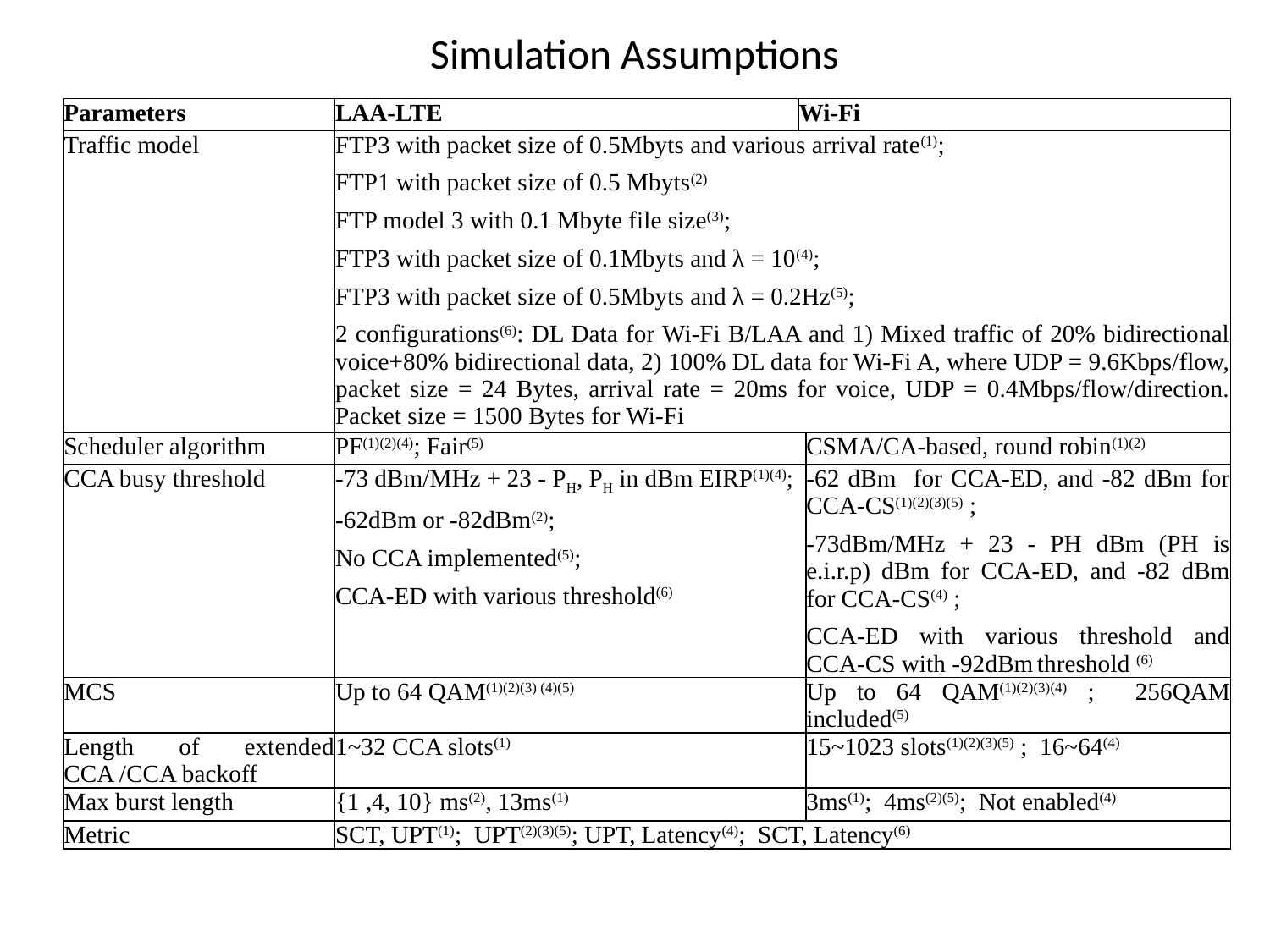

# Simulation Assumptions
| Parameters | LAA-LTE | Wi-Fi |  |
| --- | --- | --- | --- |
| Traffic model | FTP3 with packet size of 0.5Mbyts and various arrival rate(1); FTP1 with packet size of 0.5 Mbyts(2) FTP model 3 with 0.1 Mbyte file size(3); FTP3 with packet size of 0.1Mbyts and λ = 10(4); FTP3 with packet size of 0.5Mbyts and λ = 0.2Hz(5); 2 configurations(6): DL Data for Wi-Fi B/LAA and 1) Mixed traffic of 20% bidirectional voice+80% bidirectional data, 2) 100% DL data for Wi-Fi A, where UDP = 9.6Kbps/flow, packet size = 24 Bytes, arrival rate = 20ms for voice, UDP = 0.4Mbps/flow/direction. Packet size = 1500 Bytes for Wi-Fi |  |  |
| Scheduler algorithm | PF(1)(2)(4); Fair(5) |  | CSMA/CA-based, round robin(1)(2) |
| CCA busy threshold | -73 dBm/MHz + 23 - PH, PH in dBm EIRP(1)(4); -62dBm or -82dBm(2); No CCA implemented(5); CCA-ED with various threshold(6) |  | -62 dBm for CCA-ED, and -82 dBm for CCA-CS(1)(2)(3)(5) ; -73dBm/MHz + 23 - PH dBm (PH is e.i.r.p) dBm for CCA-ED, and -82 dBm for CCA-CS(4) ; CCA-ED with various threshold and CCA-CS with -92dBm threshold (6) |
| MCS | Up to 64 QAM(1)(2)(3) (4)(5) |  | Up to 64 QAM(1)(2)(3)(4) ; 256QAM included(5) |
| Length of extended CCA /CCA backoff | 1~32 CCA slots(1) |  | 15~1023 slots(1)(2)(3)(5) ; 16~64(4) |
| Max burst length | {1 ,4, 10} ms(2), 13ms(1) |  | 3ms(1); 4ms(2)(5); Not enabled(4) |
| Metric | SCT, UPT(1); UPT(2)(3)(5); UPT, Latency(4); SCT, Latency(6) |  |  |